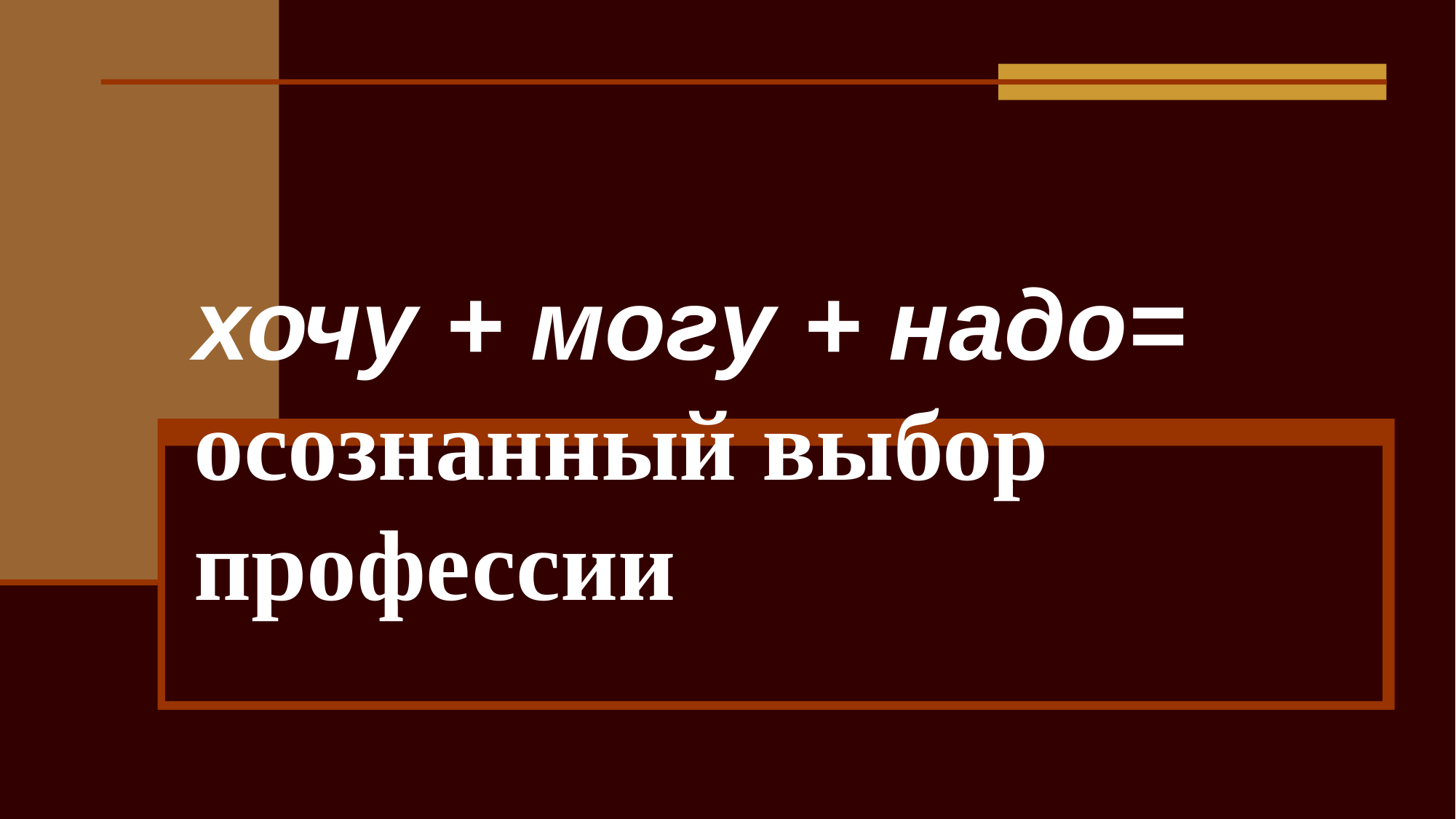

# хочу + могу + надо= осознанный выбор профессии